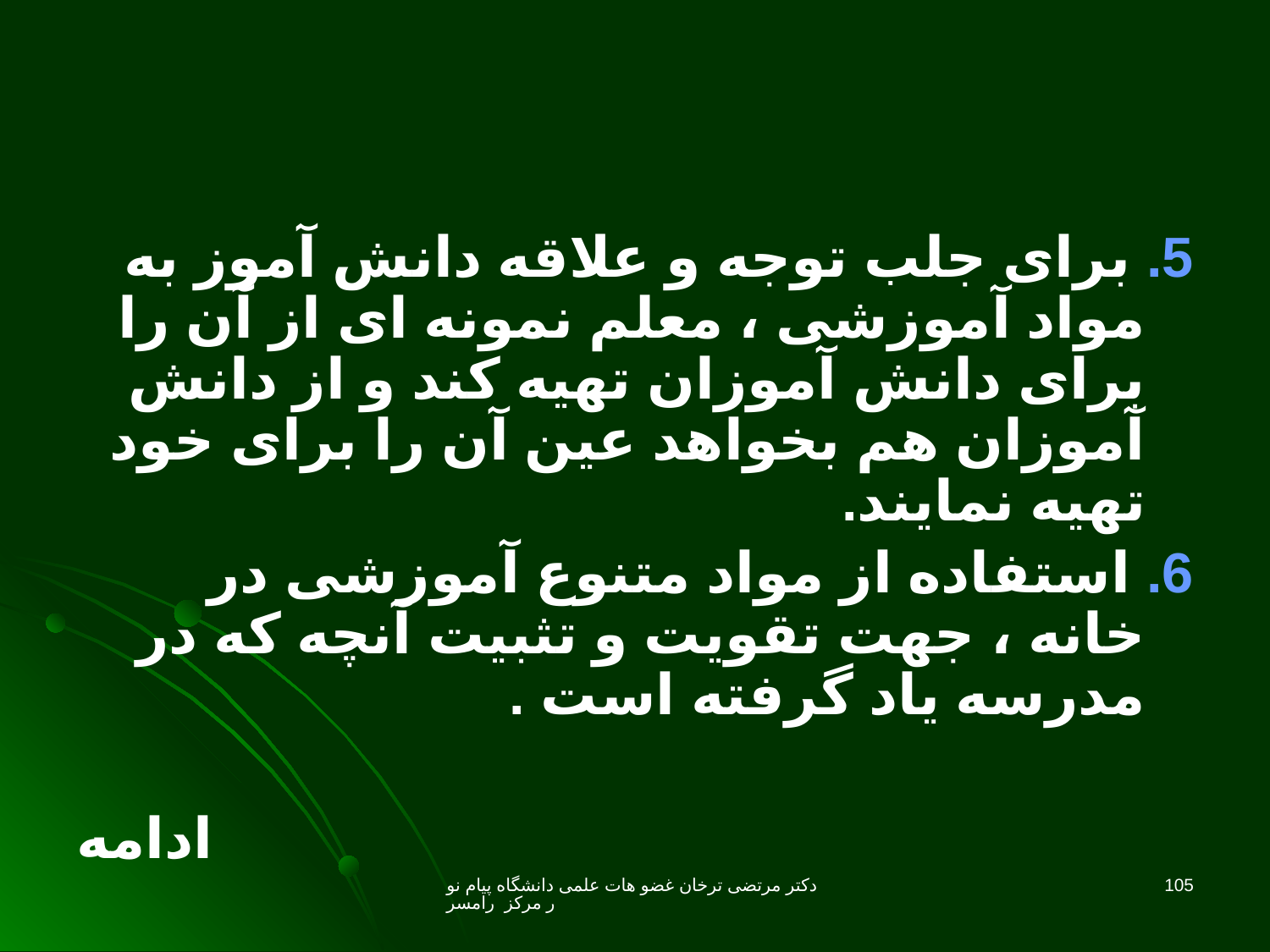

5. برای جلب توجه و علاقه دانش آموز به مواد آموزشی ، معلم نمونه ای از آن را برای دانش آموزان تهیه کند و از دانش آموزان هم بخواهد عین آن را برای خود تهیه نمایند.
6. استفاده از مواد متنوع آموزشی در خانه ، جهت تقویت و تثبیت آنچه که در مدرسه یاد گرفته است .

ادامه

دکتر مرتضی ترخان غضو هات علمی دانشگاه پیام نور مرکز رامسر
105